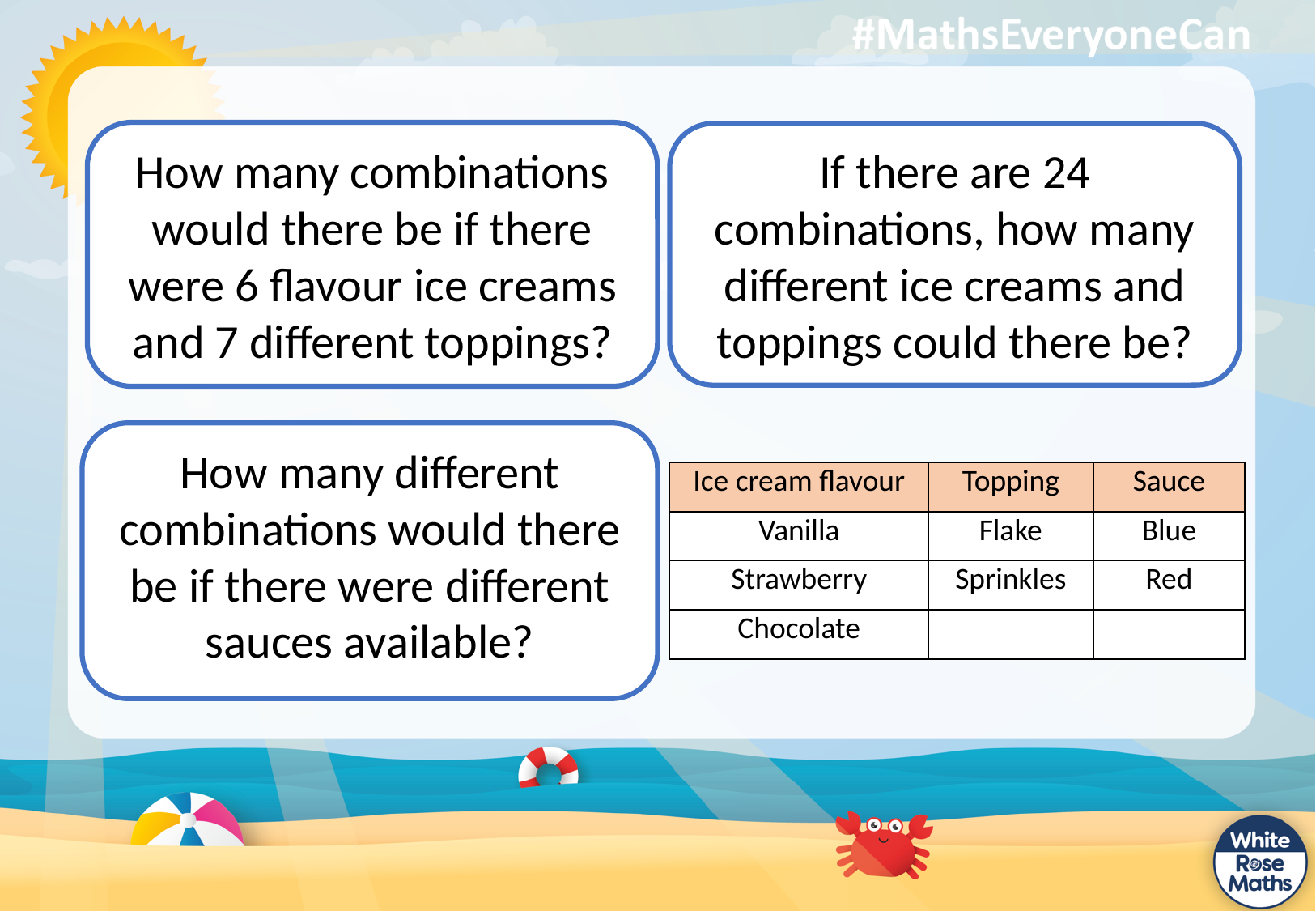

How many combinations would there be if there were 6 flavour ice creams and 7 different toppings?
If there are 24 combinations, how many different ice creams and toppings could there be?
How many different combinations would there be if there were different sauces available?
| Ice cream flavour | Topping | Sauce |
| --- | --- | --- |
| Vanilla | Flake | Blue |
| Strawberry | Sprinkles | Red |
| Chocolate |  |  |